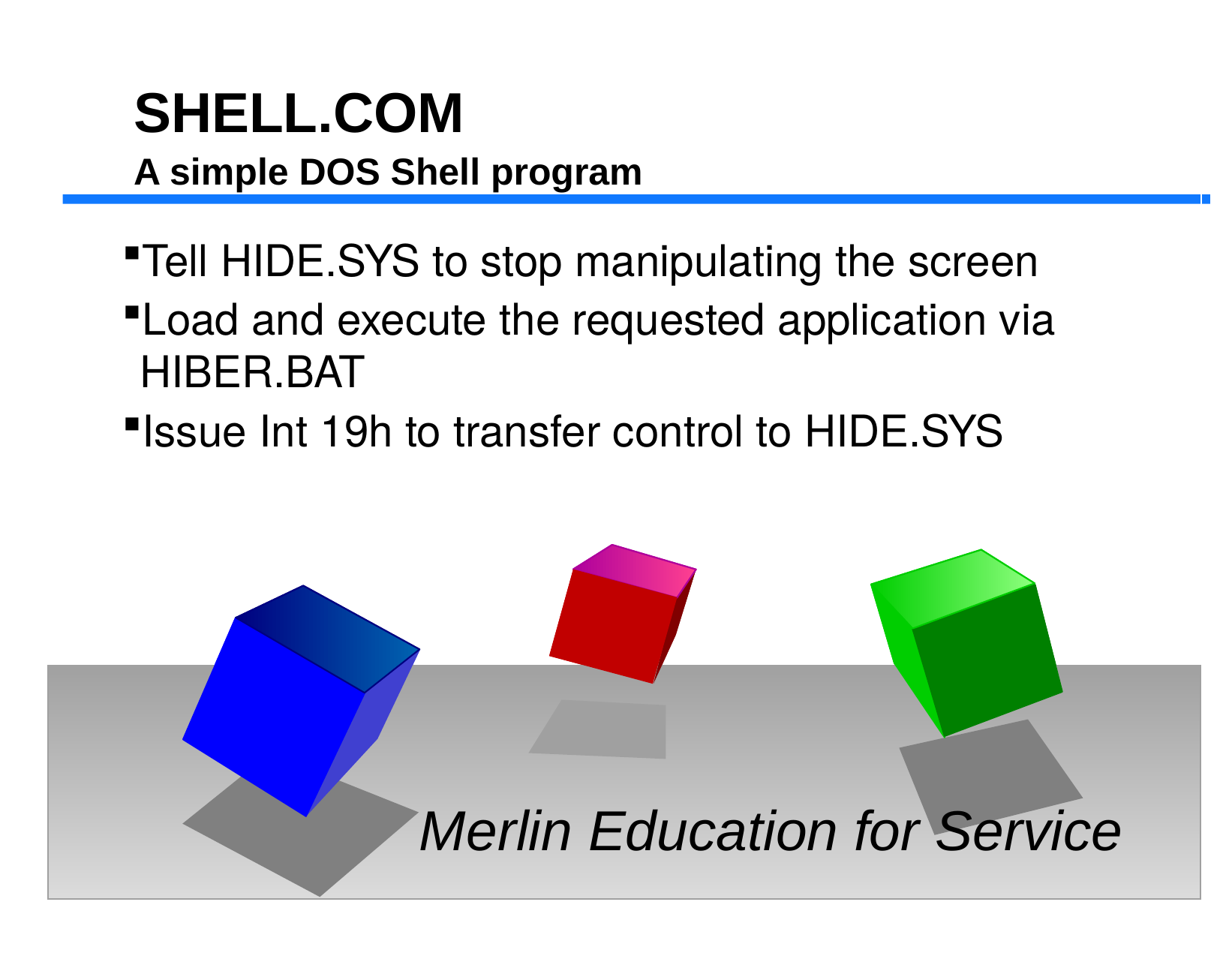

SHELL.COM
A simple DOS Shell program

Tell HIDE.SYS to stop manipulating the screen
Load and execute the requested application via HIBER.BAT
Issue Int 19h to transfer control to HIDE.SYS

Merlin Education for Service